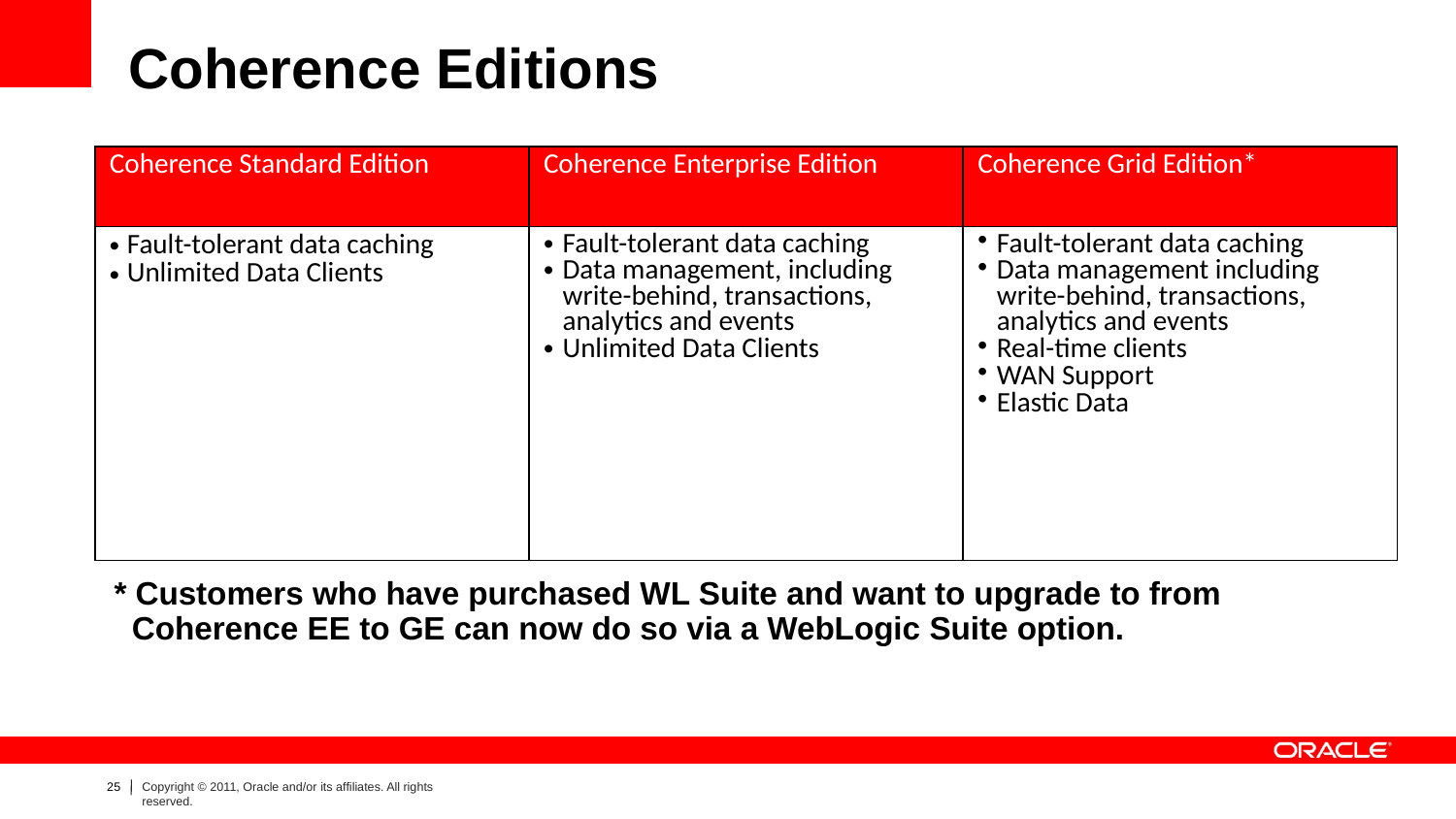

# Coherence Editions
| Coherence Standard Edition | Coherence Enterprise Edition | Coherence Grid Edition\* |
| --- | --- | --- |
| Fault-tolerant data caching Unlimited Data Clients | Fault-tolerant data caching Data management, including write-behind, transactions, analytics and events Unlimited Data Clients | Fault-tolerant data caching Data management including write-behind, transactions, analytics and events Real-time clients WAN Support Elastic Data |
* Customers who have purchased WL Suite and want to upgrade to from
  Coherence EE to GE can now do so via a WebLogic Suite option.